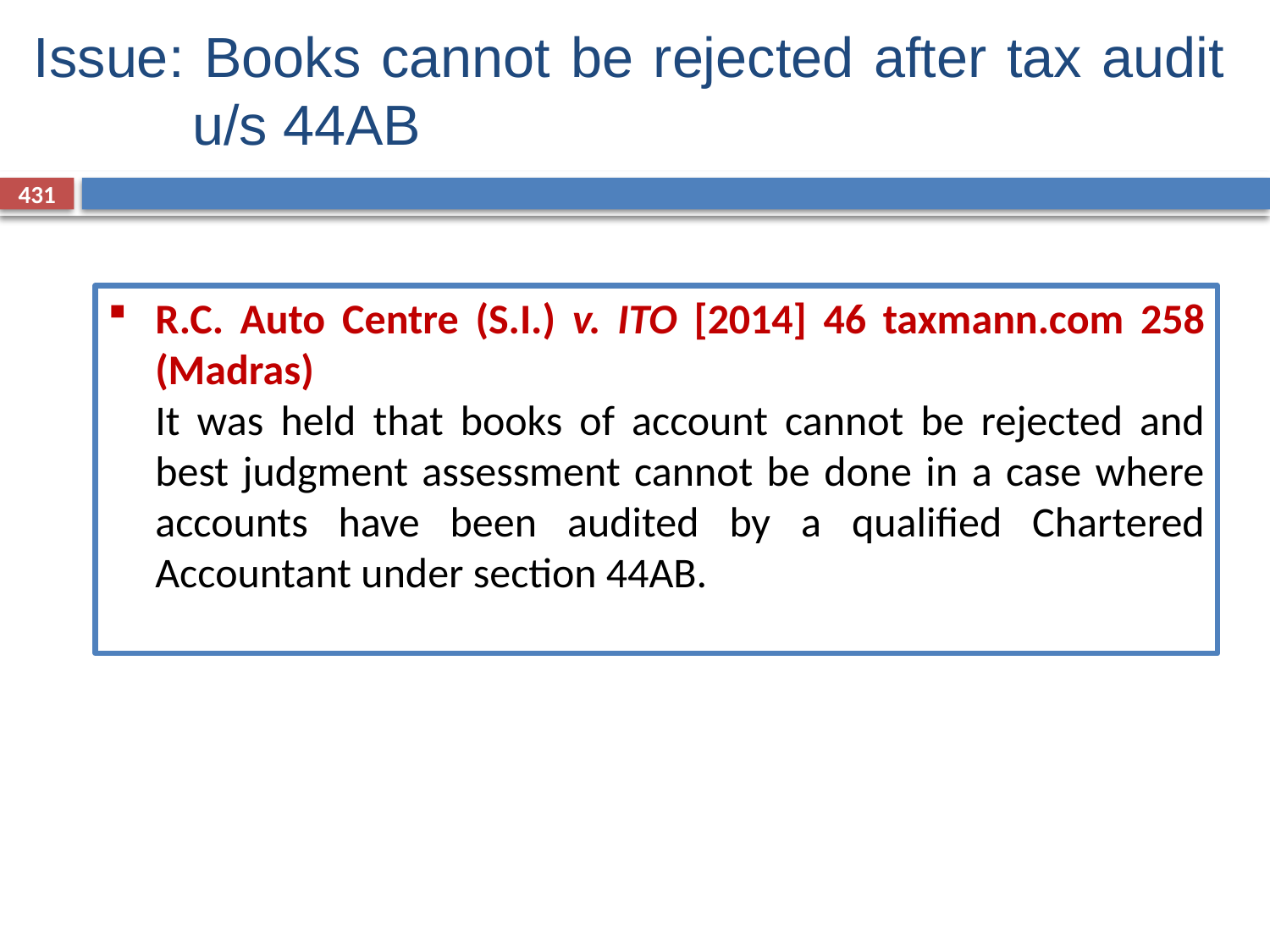

# Issue: Books cannot be rejected after tax audit u/s 44AB
431
R.C. Auto Centre (S.I.) v. ITO [2014] 46 taxmann.com 258 (Madras)
	It was held that books of account cannot be rejected and best judgment assessment cannot be done in a case where accounts have been audited by a qualified Chartered Accountant under section 44AB.